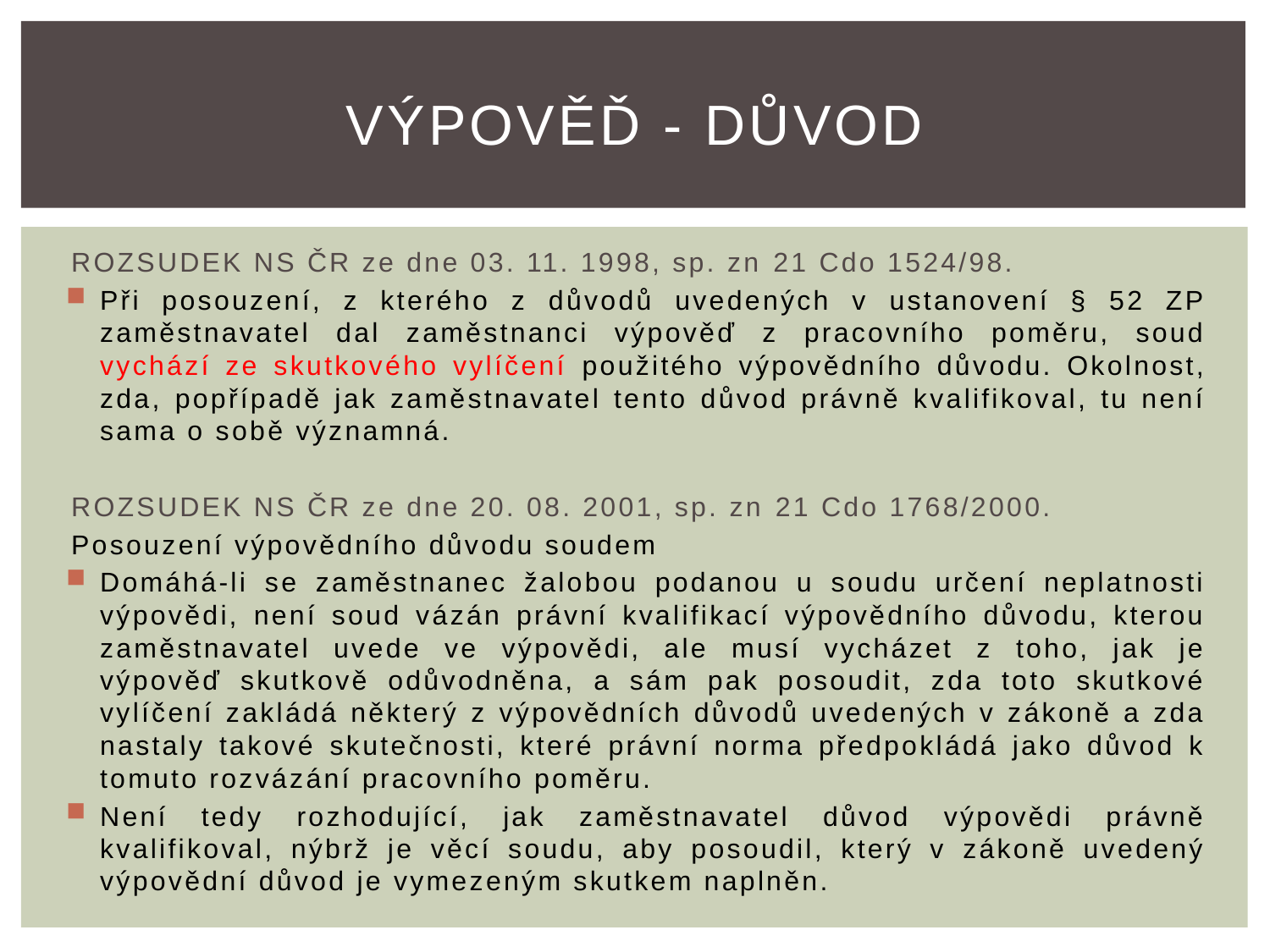

# Výpověď - důvod
ROZSUDEK NS ČR ze dne 03. 11. 1998, sp. zn 21 Cdo 1524/98.
Při posouzení, z kterého z důvodů uvedených v ustanovení § 52 ZP zaměstnavatel dal zaměstnanci výpověď z pracovního poměru, soud vychází ze skutkového vylíčení použitého výpovědního důvodu. Okolnost, zda, popřípadě jak zaměstnavatel tento důvod právně kvalifikoval, tu není sama o sobě významná.

ROZSUDEK NS ČR ze dne 20. 08. 2001, sp. zn 21 Cdo 1768/2000.
Posouzení výpovědního důvodu soudem
Domáhá-li se zaměstnanec žalobou podanou u soudu určení neplatnosti výpovědi, není soud vázán právní kvalifikací výpovědního důvodu, kterou zaměstnavatel uvede ve výpovědi, ale musí vycházet z toho, jak je výpověď skutkově odůvodněna, a sám pak posoudit, zda toto skutkové vylíčení zakládá některý z výpovědních důvodů uvedených v zákoně a zda nastaly takové skutečnosti, které právní norma předpokládá jako důvod k tomuto rozvázání pracovního poměru.
Není tedy rozhodující, jak zaměstnavatel důvod výpovědi právně kvalifikoval, nýbrž je věcí soudu, aby posoudil, který v zákoně uvedený výpovědní důvod je vymezeným skutkem naplněn.